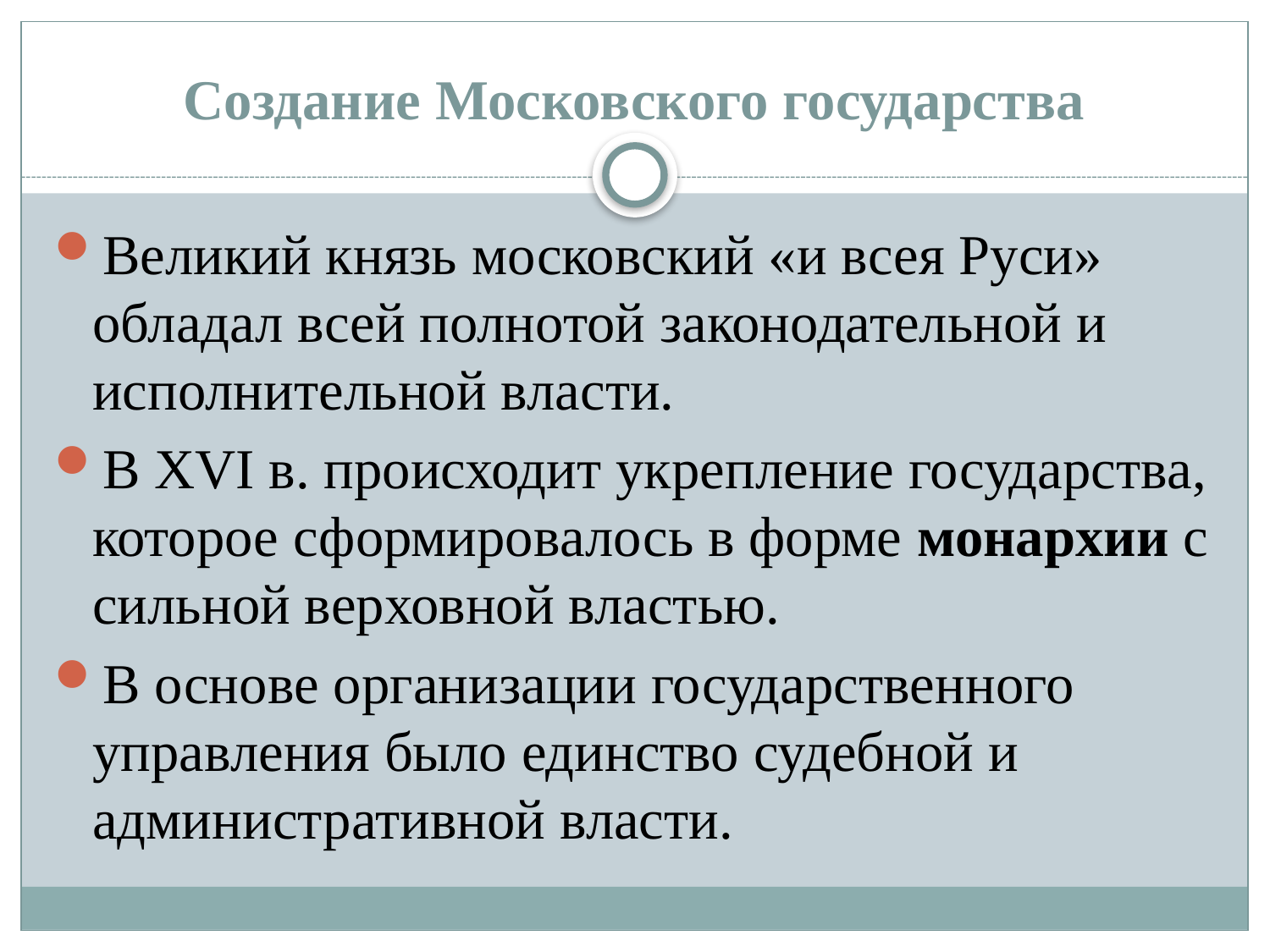

# Создание Московского государства
Великий князь московский «и всея Руси» обладал всей полнотой законодательной и исполнительной власти.
В XVI в. происходит укрепление государства, которое сформировалось в форме монархии с сильной верховной властью.
В основе организации государственного управления было единство судебной и административной власти.